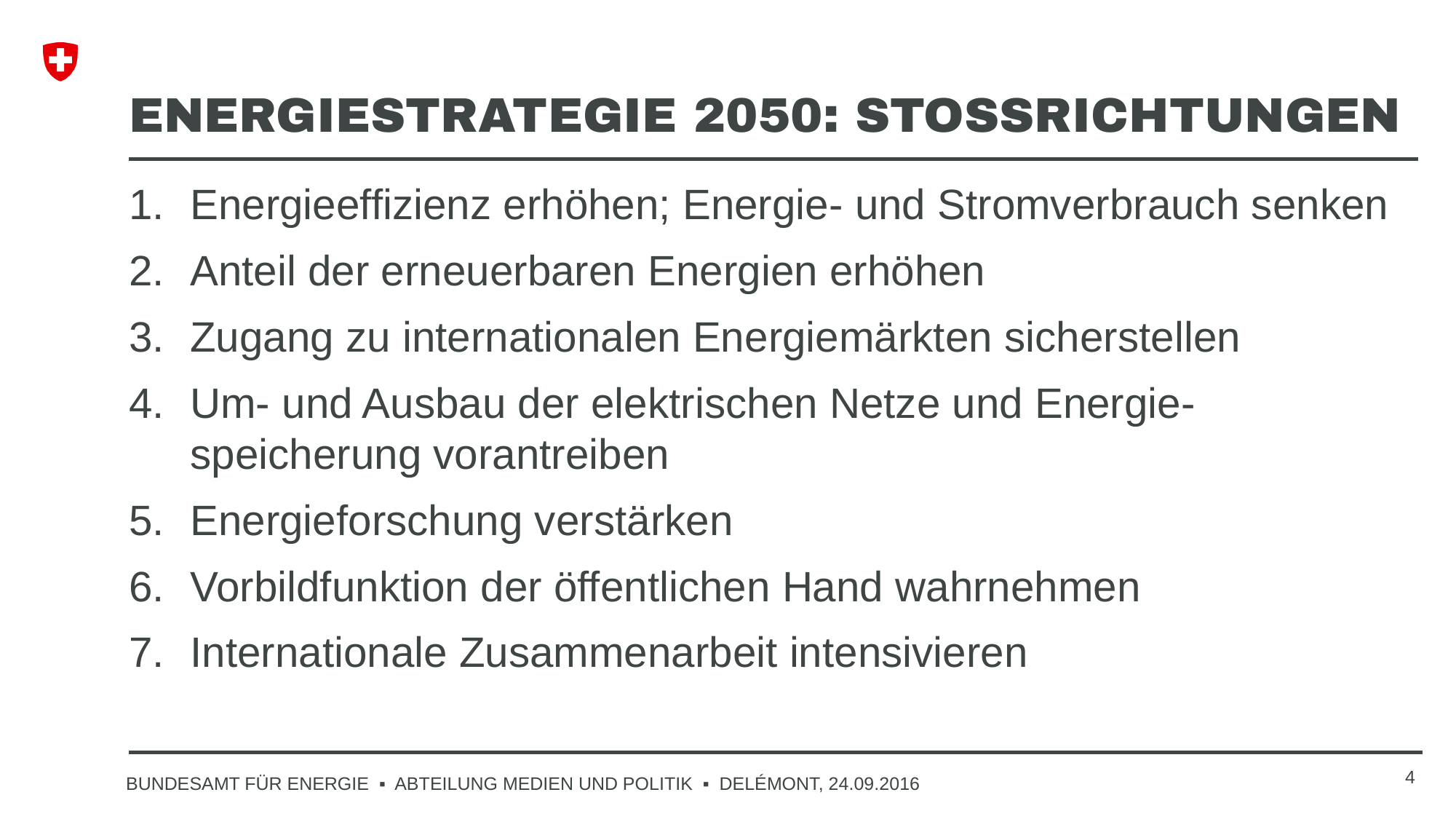

# Energiestrategie 2050: Stossrichtungen
Energieeffizienz erhöhen; Energie- und Stromverbrauch senken
Anteil der erneuerbaren Energien erhöhen
Zugang zu internationalen Energiemärkten sicherstellen
Um- und Ausbau der elektrischen Netze und Energie-speicherung vorantreiben
Energieforschung verstärken
Vorbildfunktion der öffentlichen Hand wahrnehmen
Internationale Zusammenarbeit intensivieren

4